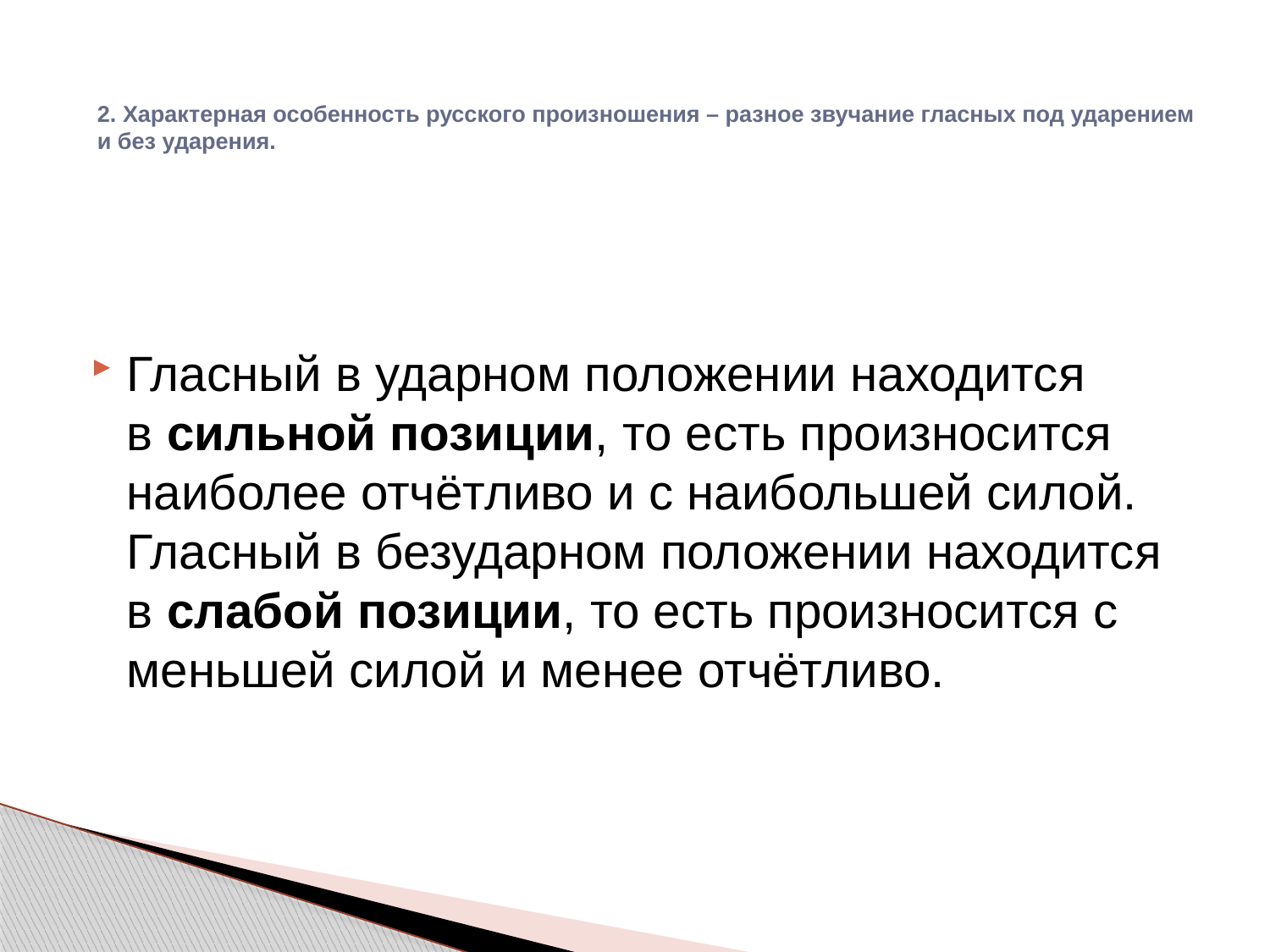

# 2. Характерная особенность русского произношения – разное звучание гласных под ударением и без ударения.

Гласный в ударном положении находится в сильной позиции, то есть произносится наиболее отчётливо и с наибольшей силой. Гласный в безударном положении находится в слабой позиции, то есть произносится с меньшей силой и менее отчётливо.